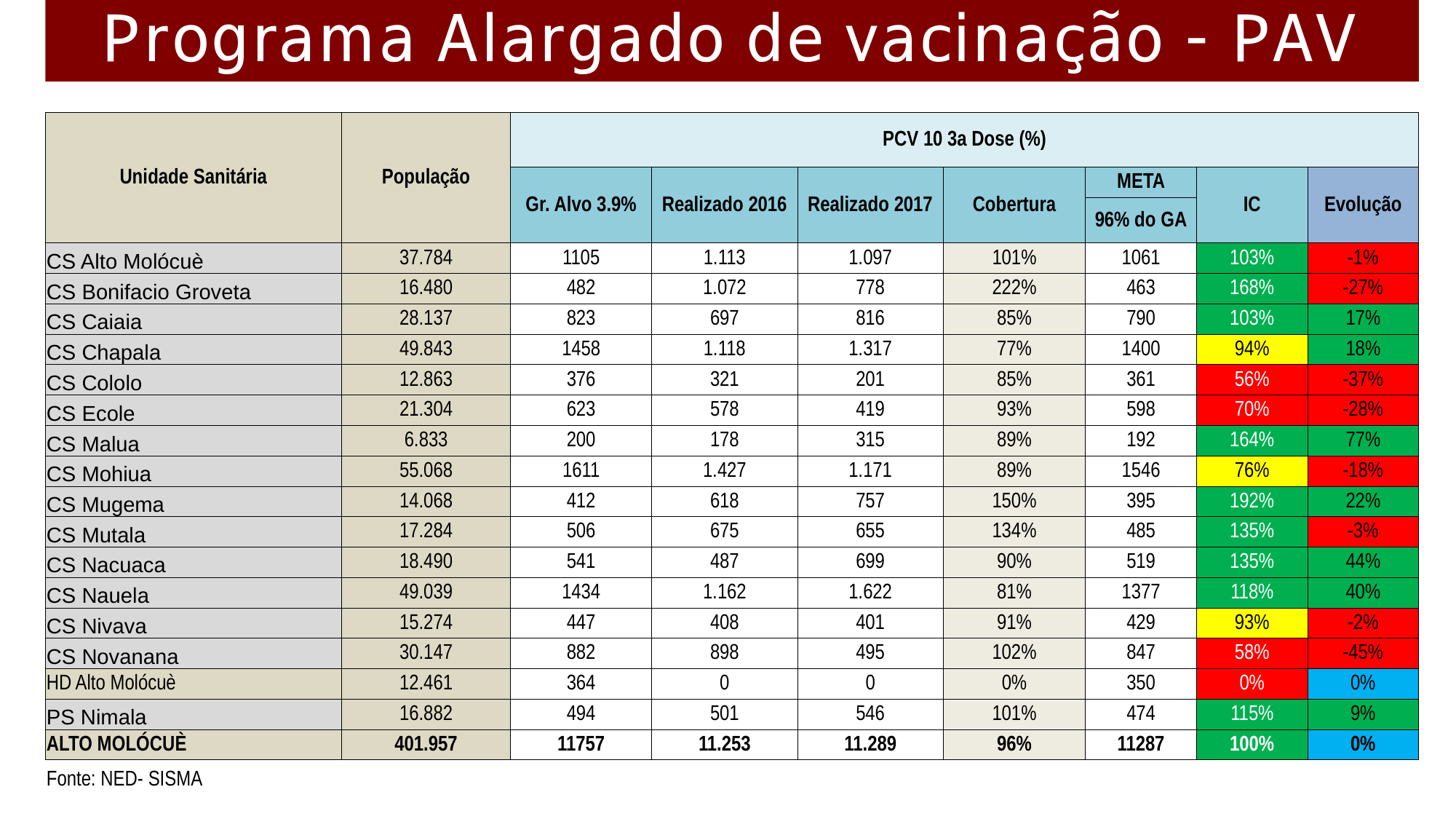

# Programa Alargado de vacinação - PAV
| Unidade Sanitária | População | PCV 10 3a Dose (%) |  |  |  |  |  |  |
| --- | --- | --- | --- | --- | --- | --- | --- | --- |
|  |  | Gr. Alvo 3.9% | Realizado 2016 | Realizado 2017 | Cobertura | META | IC | Evolução |
|  |  |  |  |  |  | 96% do GA |  |  |
| CS Alto Molócuè | 37.784 | 1105 | 1.113 | 1.097 | 101% | 1061 | 103% | -1% |
| CS Bonifacio Groveta | 16.480 | 482 | 1.072 | 778 | 222% | 463 | 168% | -27% |
| CS Caiaia | 28.137 | 823 | 697 | 816 | 85% | 790 | 103% | 17% |
| CS Chapala | 49.843 | 1458 | 1.118 | 1.317 | 77% | 1400 | 94% | 18% |
| CS Cololo | 12.863 | 376 | 321 | 201 | 85% | 361 | 56% | -37% |
| CS Ecole | 21.304 | 623 | 578 | 419 | 93% | 598 | 70% | -28% |
| CS Malua | 6.833 | 200 | 178 | 315 | 89% | 192 | 164% | 77% |
| CS Mohiua | 55.068 | 1611 | 1.427 | 1.171 | 89% | 1546 | 76% | -18% |
| CS Mugema | 14.068 | 412 | 618 | 757 | 150% | 395 | 192% | 22% |
| CS Mutala | 17.284 | 506 | 675 | 655 | 134% | 485 | 135% | -3% |
| CS Nacuaca | 18.490 | 541 | 487 | 699 | 90% | 519 | 135% | 44% |
| CS Nauela | 49.039 | 1434 | 1.162 | 1.622 | 81% | 1377 | 118% | 40% |
| CS Nivava | 15.274 | 447 | 408 | 401 | 91% | 429 | 93% | -2% |
| CS Novanana | 30.147 | 882 | 898 | 495 | 102% | 847 | 58% | -45% |
| HD Alto Molócuè | 12.461 | 364 | 0 | 0 | 0% | 350 | 0% | 0% |
| PS Nimala | 16.882 | 494 | 501 | 546 | 101% | 474 | 115% | 9% |
| ALTO MOLÓCUÈ | 401.957 | 11757 | 11.253 | 11.289 | 96% | 11287 | 100% | 0% |
| Fonte: NED- SISMA |  |  |  |  |  |  |  |  |